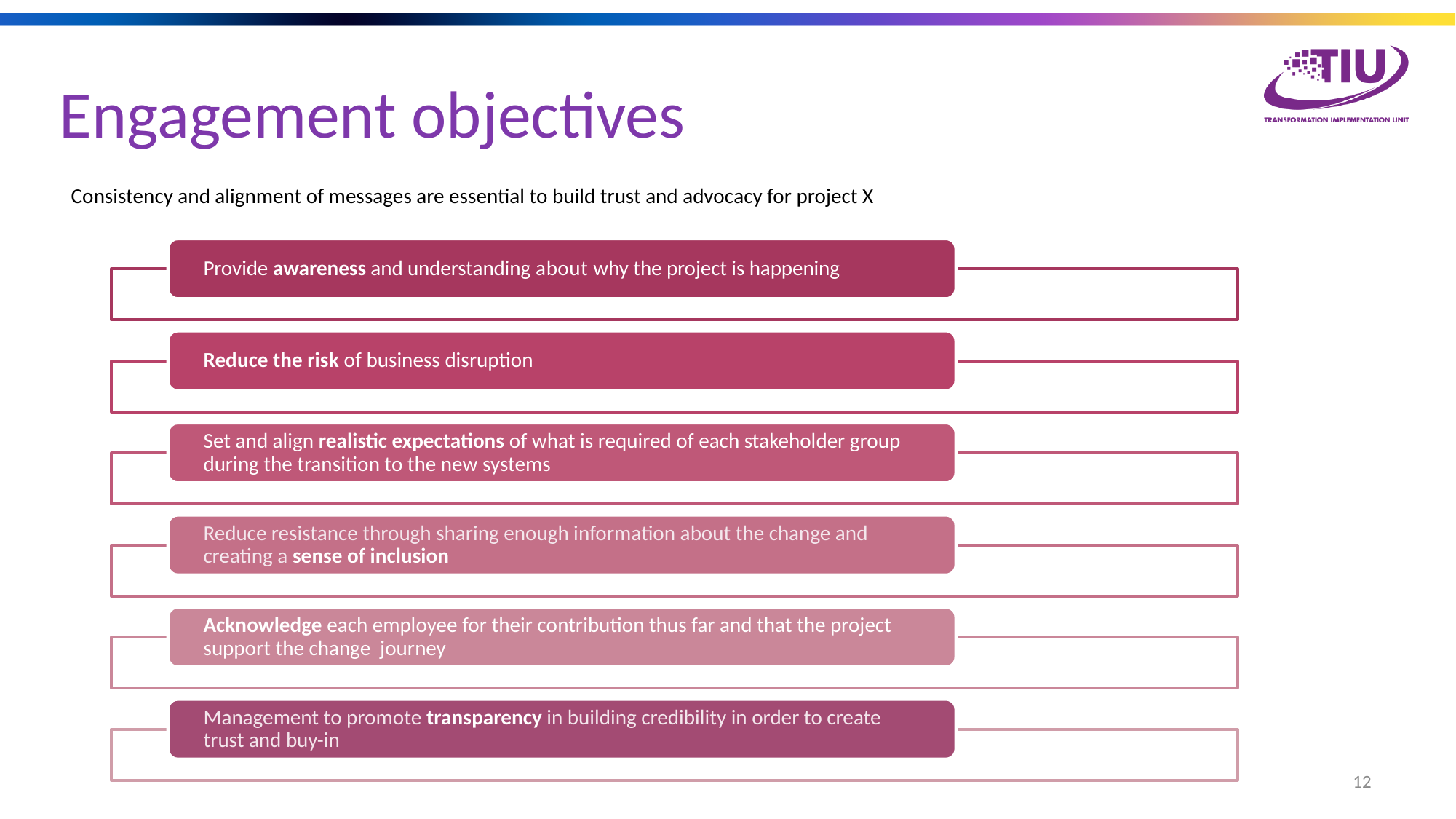

# Engagement objectives
Consistency and alignment of messages are essential to build trust and advocacy for project X
Provide awareness and understanding about why the project is happening
Reduce the risk of business disruption
Set and align realistic expectations of what is required of each stakeholder group during the transition to the new systems
Reduce resistance through sharing enough information about the change and creating a sense of inclusion
Acknowledge each employee for their contribution thus far and that the project support the change  journey
Management to promote transparency in building credibility in order to create trust and buy-in
12